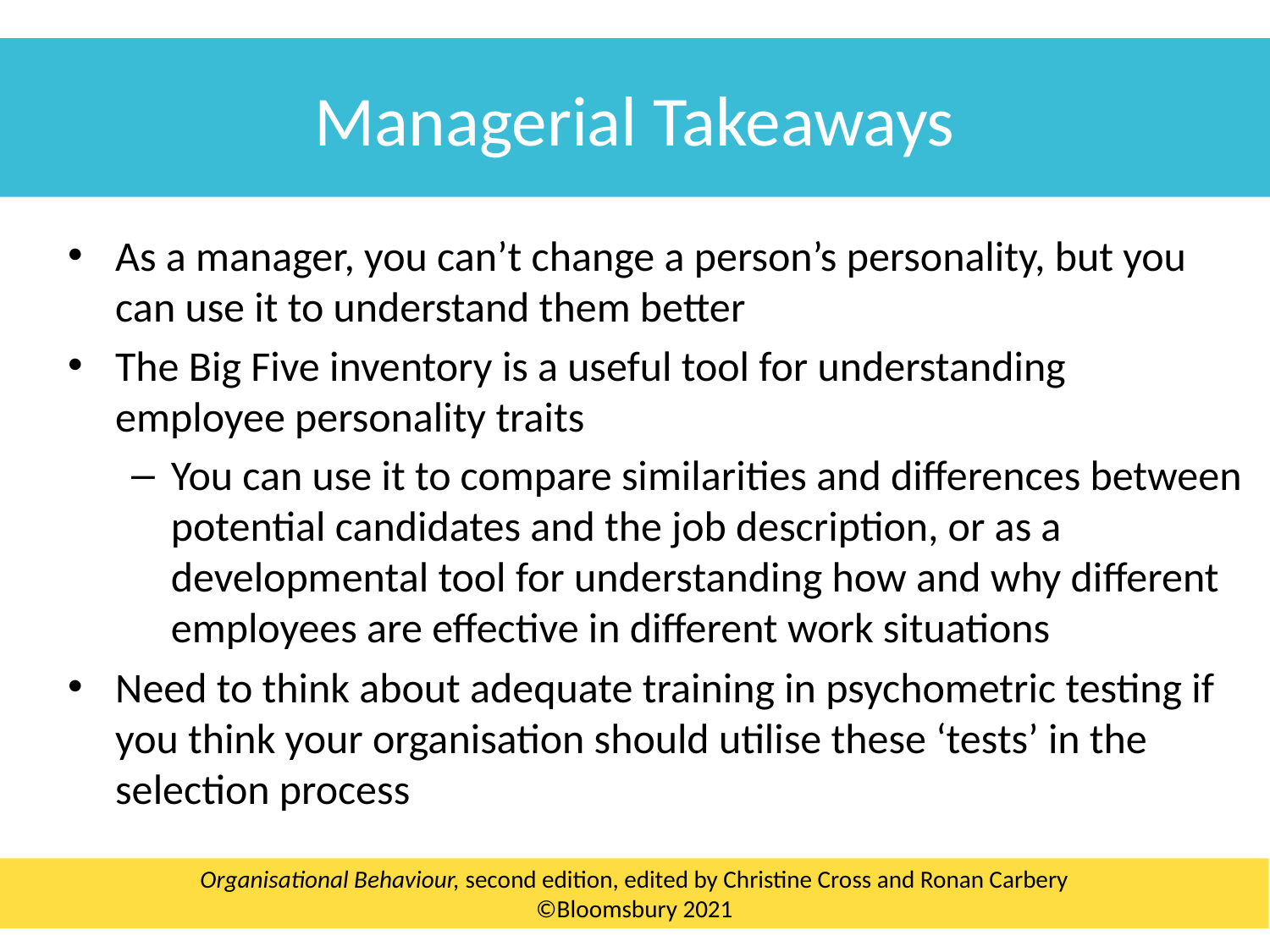

Managerial Takeaways
As a manager, you can’t change a person’s personality, but you can use it to understand them better
The Big Five inventory is a useful tool for understanding employee personality traits
You can use it to compare similarities and differences between potential candidates and the job description, or as a developmental tool for understanding how and why different employees are effective in different work situations
Need to think about adequate training in psychometric testing if you think your organisation should utilise these ‘tests’ in the selection process